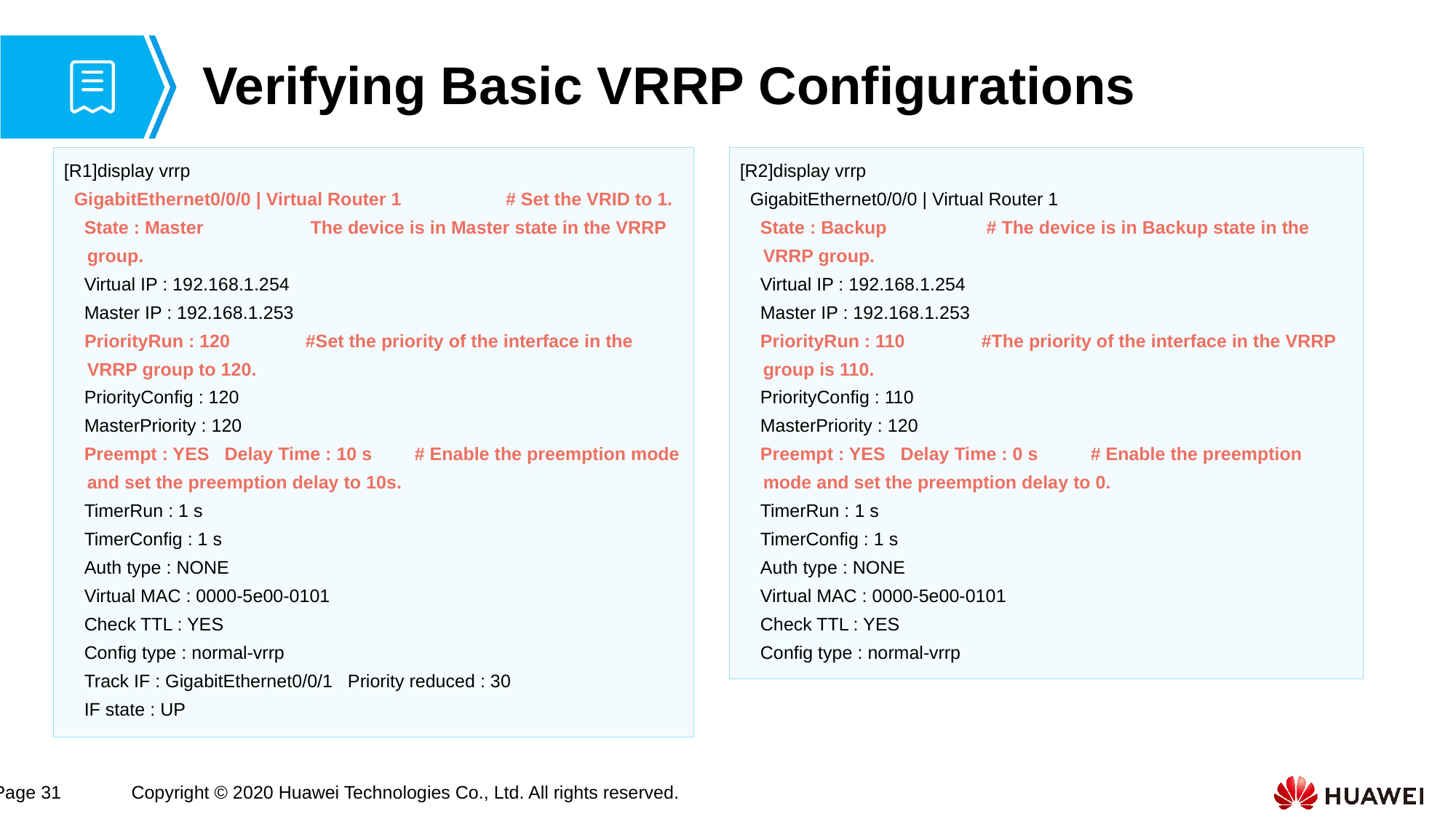

# Verifying Basic VRRP Configurations
[R2]display vrrp
  GigabitEthernet0/0/0 | Virtual Router 1
    State : Backup	 # The device is in Backup state in the VRRP group.
    Virtual IP : 192.168.1.254
    Master IP : 192.168.1.253
    PriorityRun : 110	#The priority of the interface in the VRRP group is 110.
    PriorityConfig : 110
    MasterPriority : 120
    Preempt : YES   Delay Time : 0 s	# Enable the preemption mode and set the preemption delay to 0.
    TimerRun : 1 s
    TimerConfig : 1 s
    Auth type : NONE
    Virtual MAC : 0000-5e00-0101
    Check TTL : YES
    Config type : normal-vrrp
[R1]display vrrp
  GigabitEthernet0/0/0 | Virtual Router 1 	 # Set the VRID to 1.
    State : Master 	 The device is in Master state in the VRRP group.
    Virtual IP : 192.168.1.254
    Master IP : 192.168.1.253
    PriorityRun : 120	#Set the priority of the interface in the VRRP group to 120.
    PriorityConfig : 120
    MasterPriority : 120
    Preempt : YES   Delay Time : 10 s	# Enable the preemption mode and set the preemption delay to 10s.
    TimerRun : 1 s
    TimerConfig : 1 s
    Auth type : NONE
    Virtual MAC : 0000-5e00-0101
    Check TTL : YES
    Config type : normal-vrrp
    Track IF : GigabitEthernet0/0/1   Priority reduced : 30
    IF state : UP